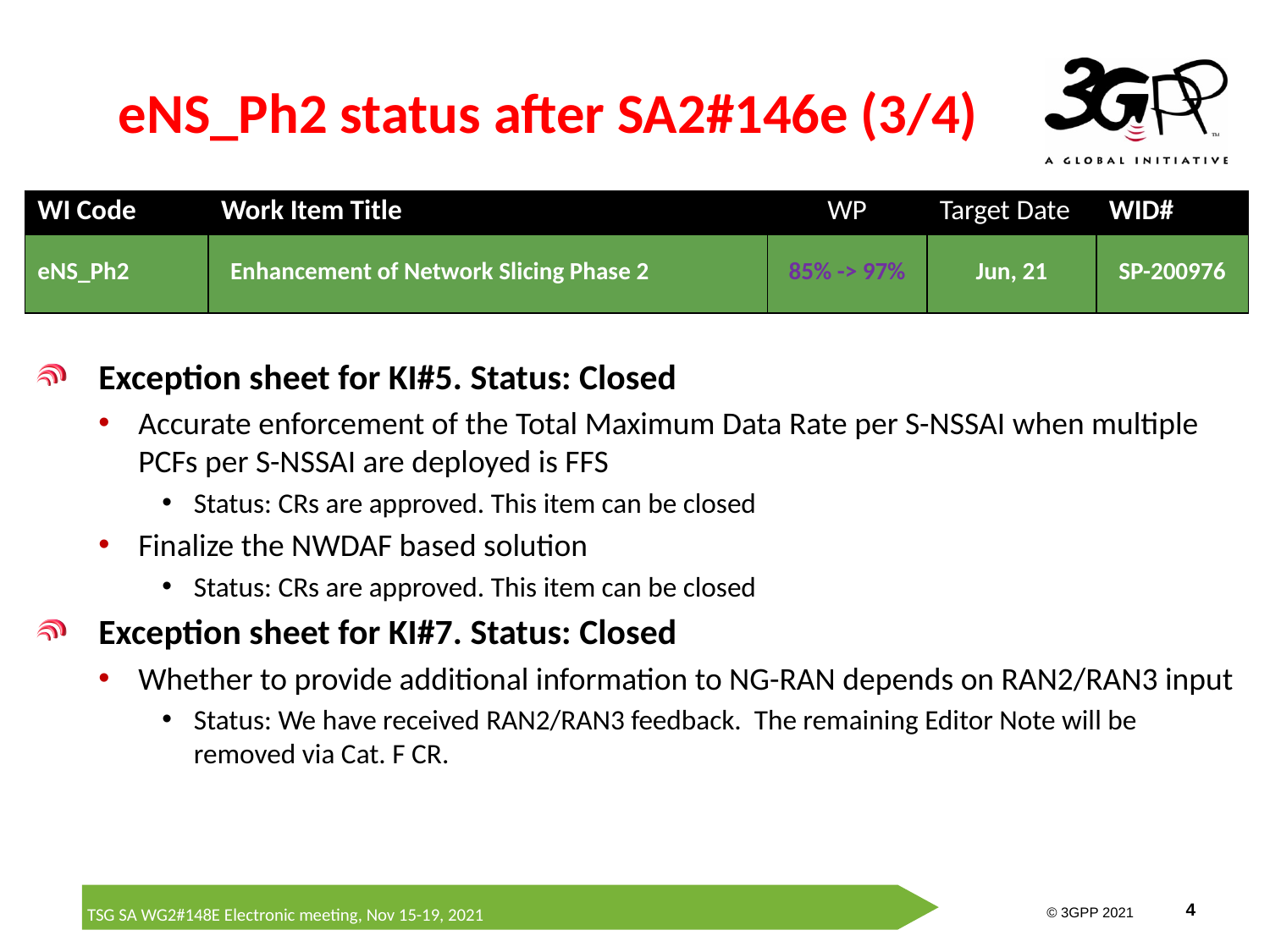

# eNS_Ph2 status after SA2#146e (3/4)
| WI Code | Work Item Title | WP | Target Date | WID# |
| --- | --- | --- | --- | --- |
| eNS\_Ph2 | Enhancement of Network Slicing Phase 2 | 85% -> 97% | Jun, 21 | SP-200976 |
Exception sheet for KI#5. Status: Closed
Accurate enforcement of the Total Maximum Data Rate per S-NSSAI when multiple PCFs per S-NSSAI are deployed is FFS
Status: CRs are approved. This item can be closed
Finalize the NWDAF based solution
Status: CRs are approved. This item can be closed
Exception sheet for KI#7. Status: Closed
Whether to provide additional information to NG-RAN depends on RAN2/RAN3 input
Status: We have received RAN2/RAN3 feedback.  The remaining Editor Note will be removed via Cat. F CR.